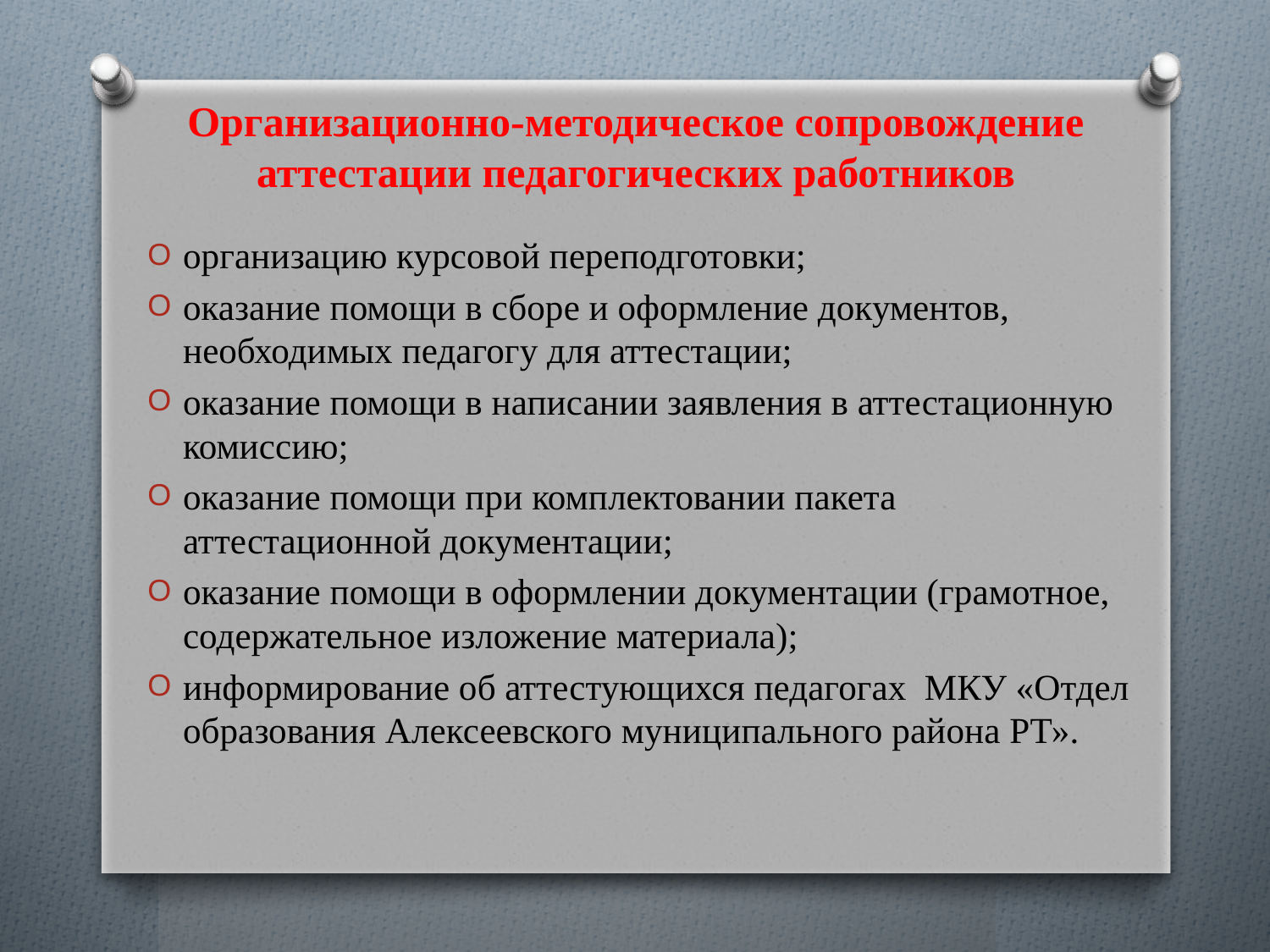

# Организационно-методическое сопровождение аттестации педагогических работников
организацию курсовой переподготовки;
оказание помощи в сборе и оформление документов, необходимых педагогу для аттестации;
оказание помощи в написании заявления в аттестационную комиссию;
оказание помощи при комплектовании пакета аттестационной документации;
оказание помощи в оформлении документации (грамотное, содержательное изложение материала);
информирование об аттестующихся педагогах  МКУ «Отдел образования Алексеевского муниципального района РТ».